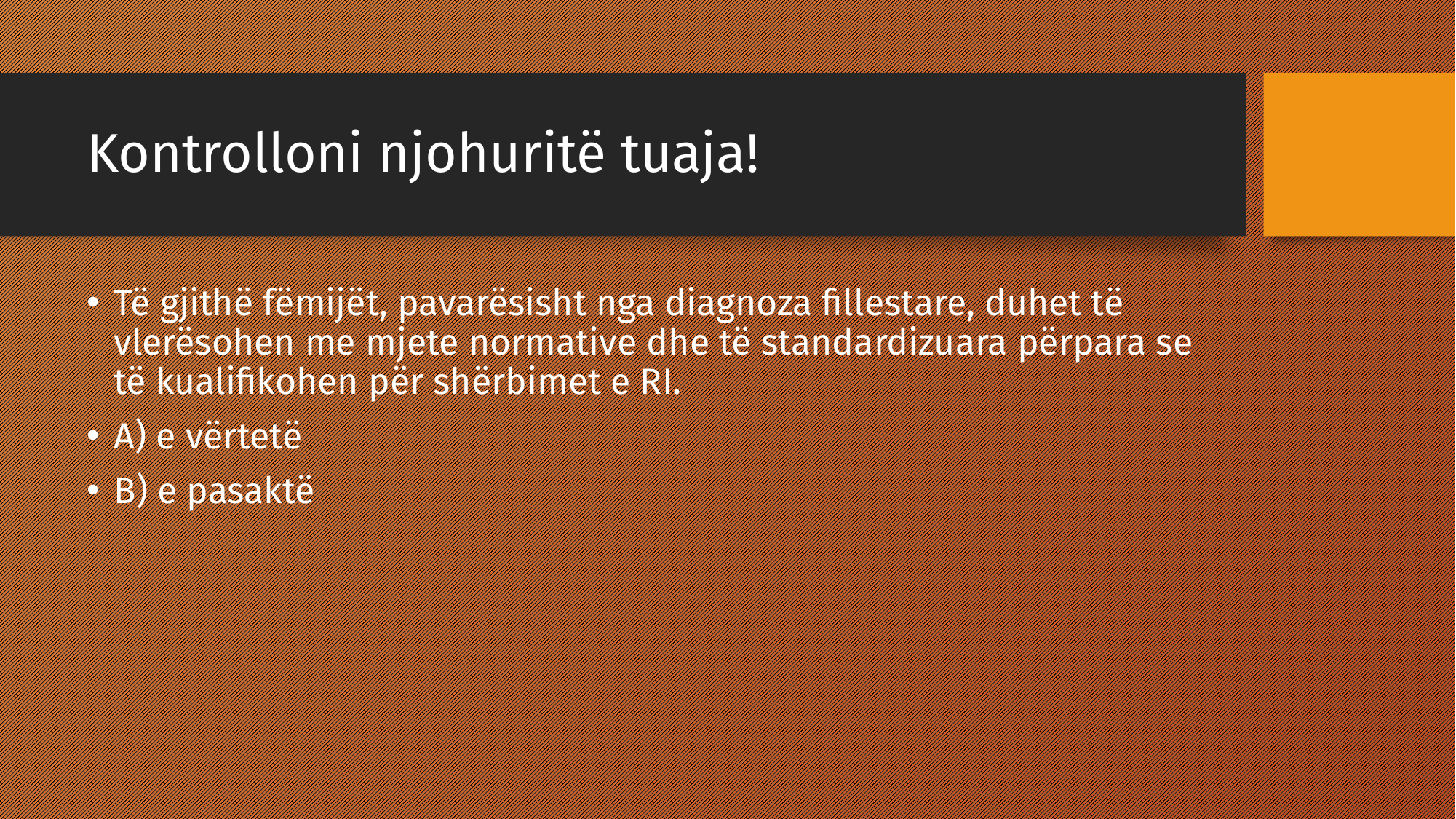

# Kontrolloni njohuritë tuaja!
Të gjithë fëmijët, pavarësisht nga diagnoza fillestare, duhet të vlerësohen me mjete normative dhe të standardizuara përpara se të kualifikohen për shërbimet e RI.
A) e vërtetë
B) e pasaktë